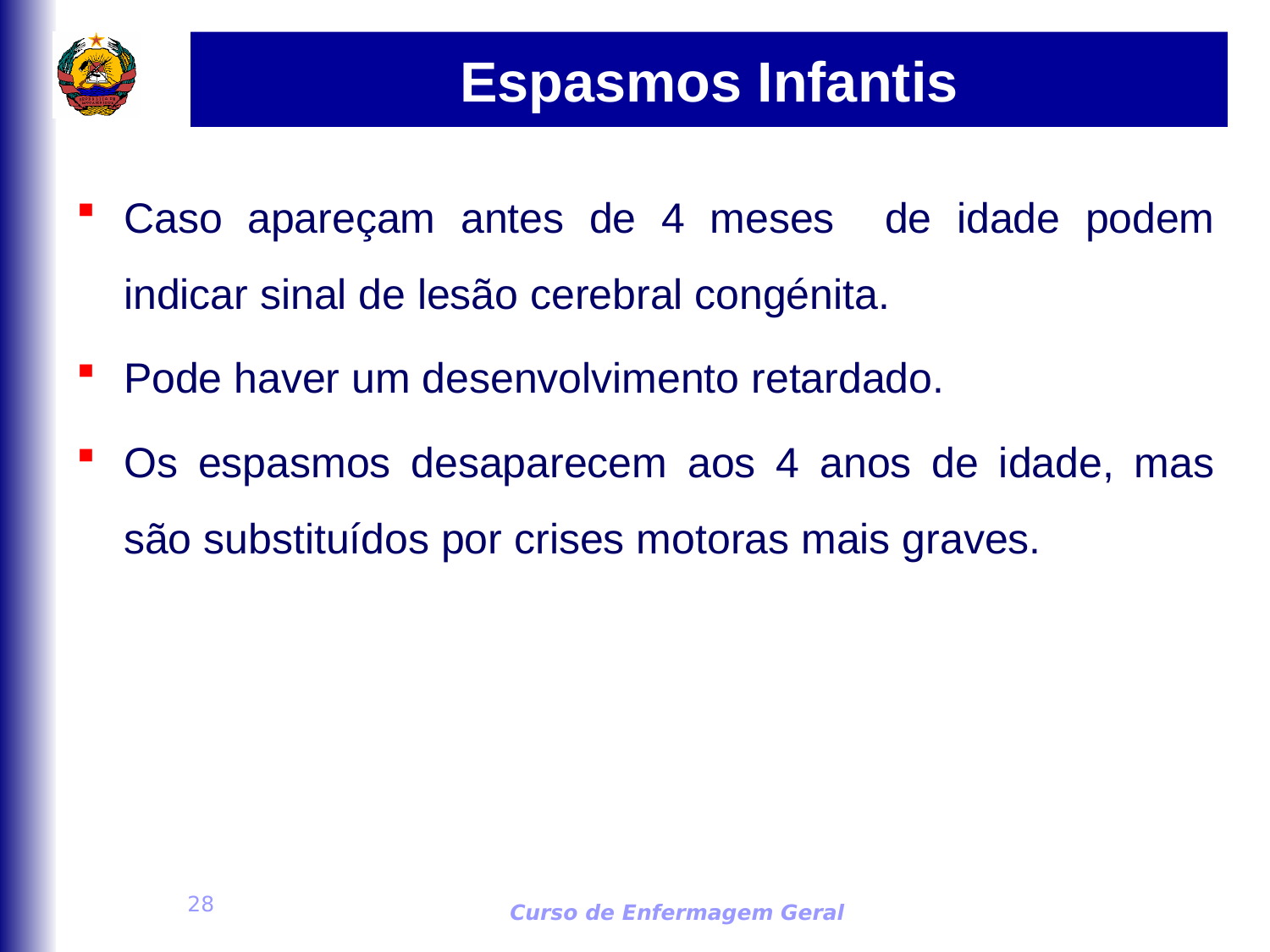

# Espasmos Infantis
Caso apareçam antes de 4 meses  de idade podem indicar sinal de lesão cerebral congénita.
Pode haver um desenvolvimento retardado.
Os espasmos desaparecem aos 4 anos de idade, mas são substituídos por crises motoras mais graves.

28
Curso de Enfermagem Geral